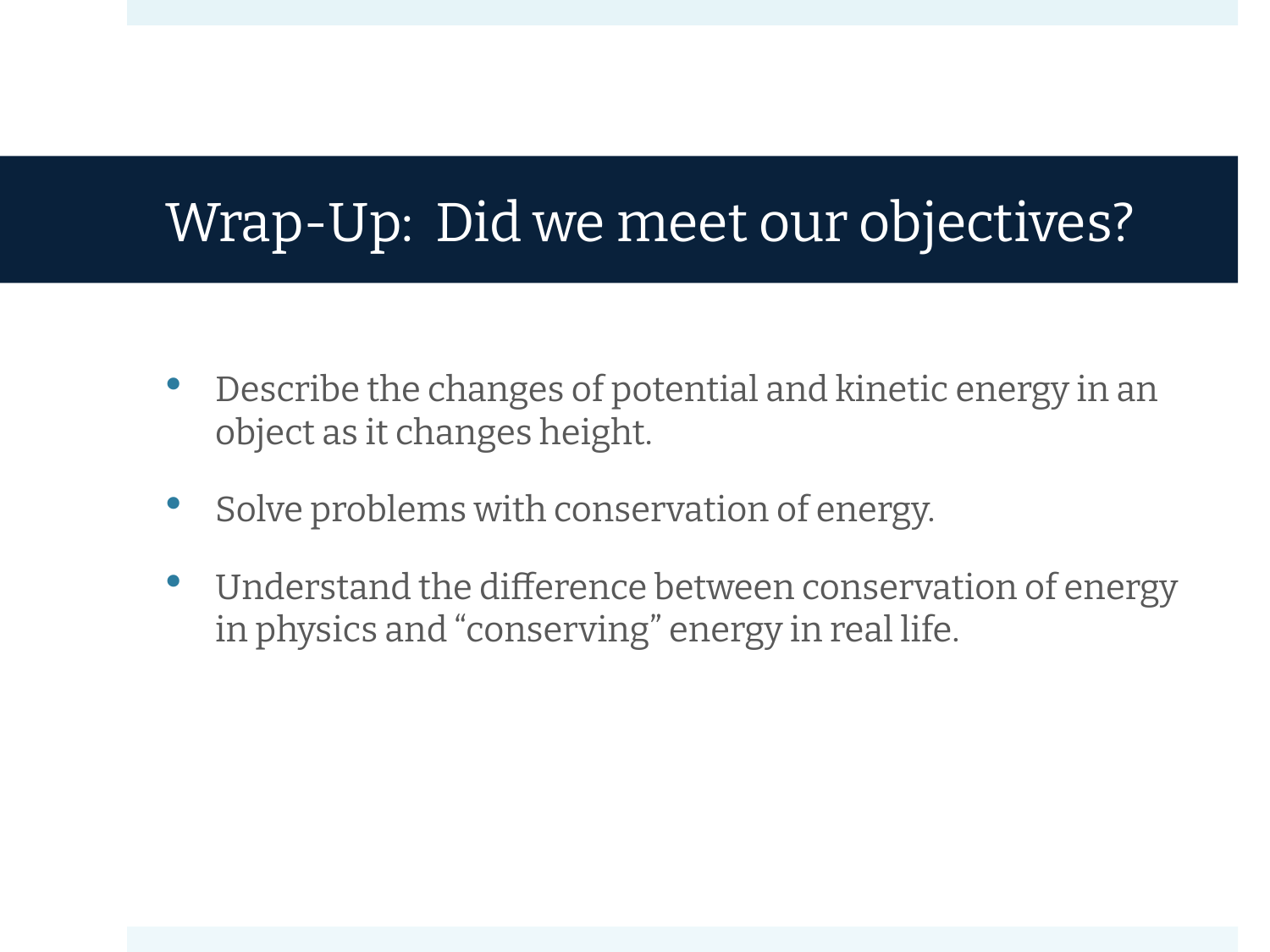

# Wrap-Up:  Did we meet our objectives?
Describe the changes of potential and kinetic energy in an object as it changes height.
Solve problems with conservation of energy.
Understand the difference between conservation of energy in physics and “conserving” energy in real life.